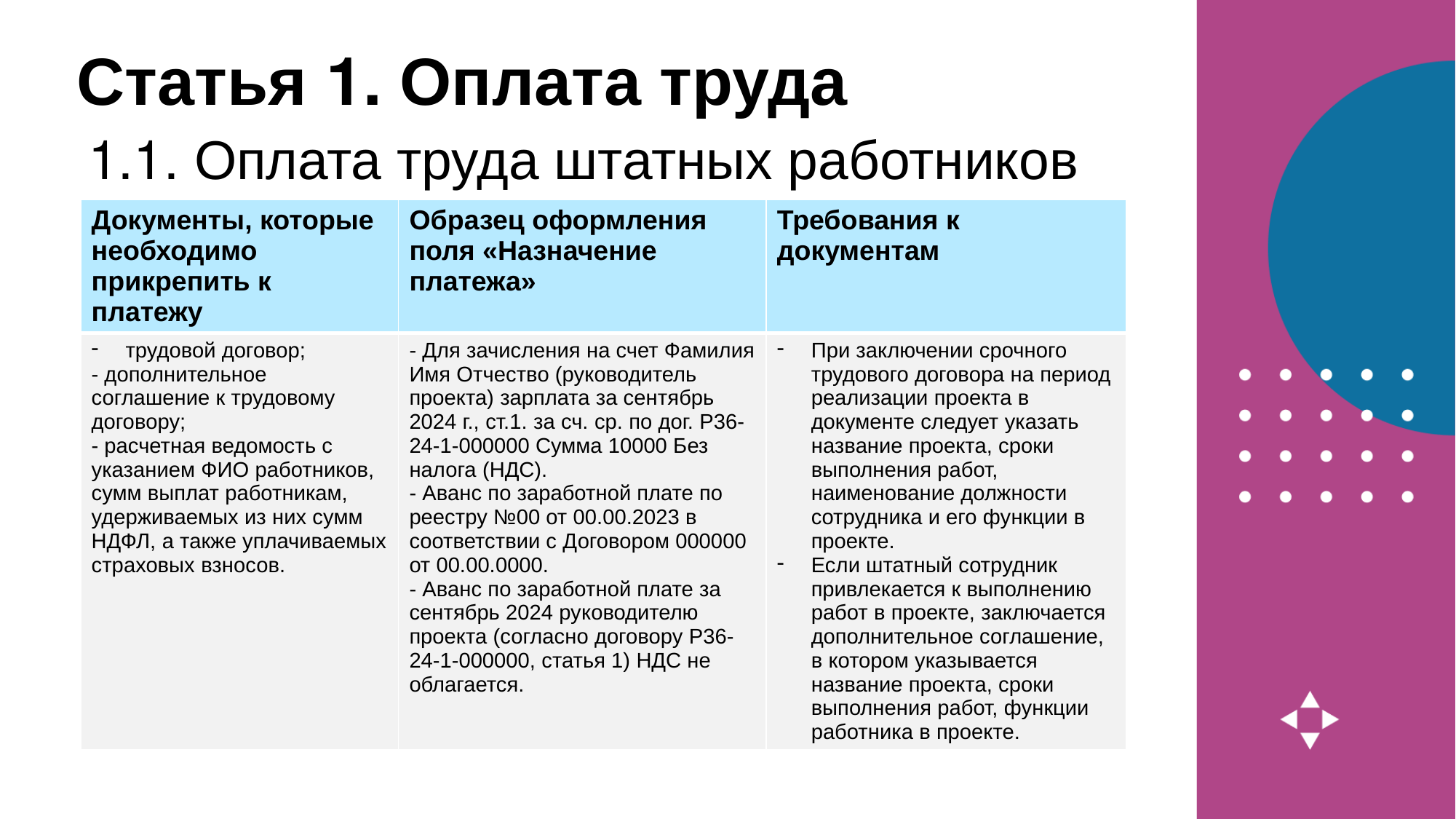

# Статья 1. Оплата труда
1.1. Оплата труда штатных работников

| Документы, которые необходимо прикрепить к платежу | Образец оформления поля «Назначение платежа» | Требования к документам |
| --- | --- | --- |
| трудовой договор; - дополнительное соглашение к трудовому договору; - расчетная ведомость с указанием ФИО работников, сумм выплат работникам, удерживаемых из них сумм НДФЛ, а также уплачиваемых страховых взносов. | - Для зачисления на счет Фамилия Имя Отчество (руководитель проекта) зарплата за сентябрь 2024 г., ст.1. за сч. ср. по дог. Р36-24-1-000000 Сумма 10000 Без налога (НДС). - Аванс по заработной плате по реестру №00 от 00.00.2023 в соответствии с Договором 000000 от 00.00.0000. - Аванс по заработной плате за сентябрь 2024 руководителю проекта (согласно договору Р36-24-1-000000, статья 1) НДС не облагается. | При заключении срочного трудового договора на период реализации проекта в документе следует указать название проекта, сроки выполнения работ, наименование должности сотрудника и его функции в проекте. Если штатный сотрудник привлекается к выполнению работ в проекте, заключается дополнительное соглашение, в котором указывается название проекта, сроки выполнения работ, функции работника в проекте. |